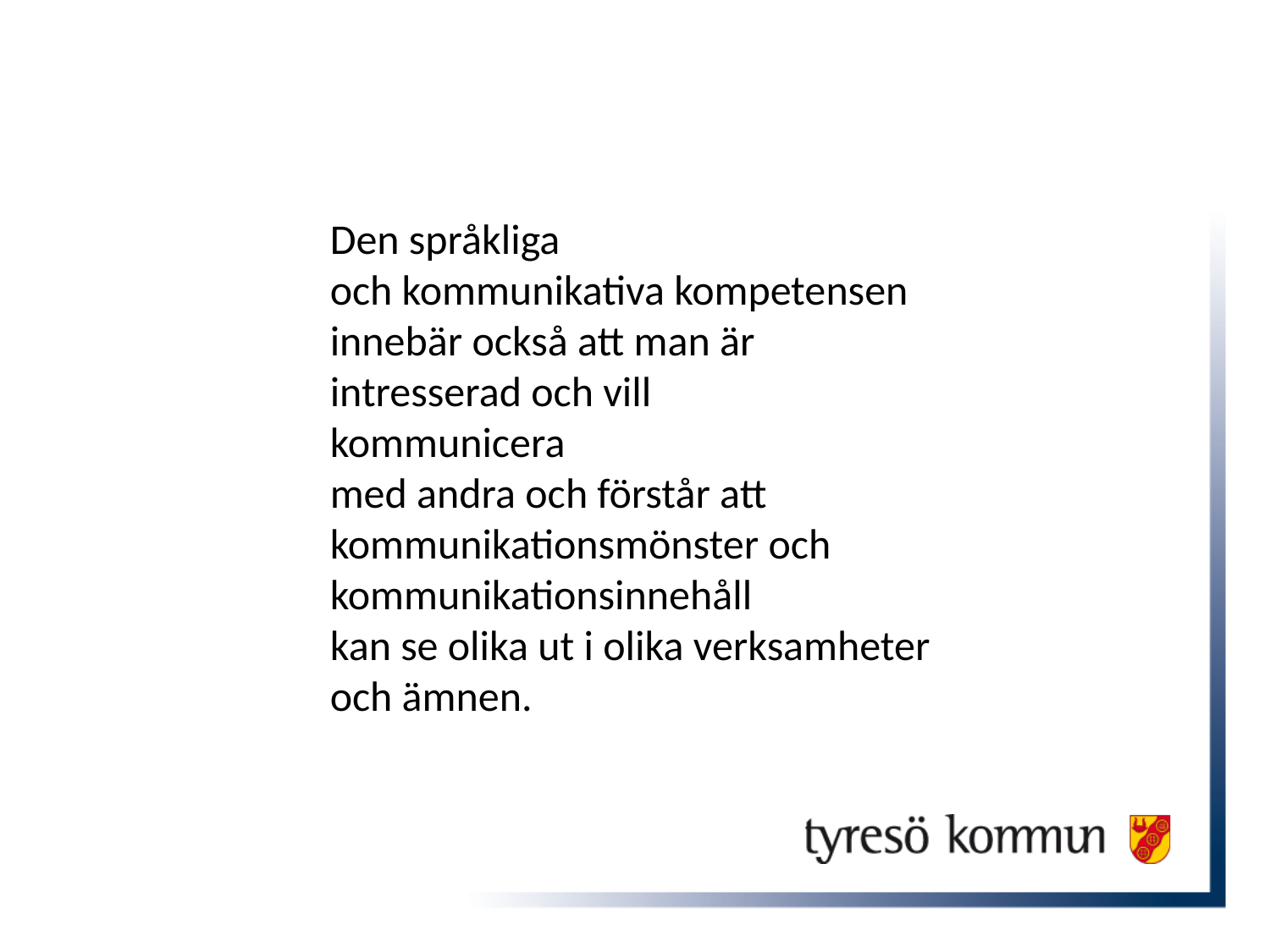

Den språkliga
och kommunikativa kompetensen innebär också att man är intresserad och vill
kommunicera
med andra och förstår att kommunikationsmönster och kommunikationsinnehåll
kan se olika ut i olika verksamheter och ämnen.